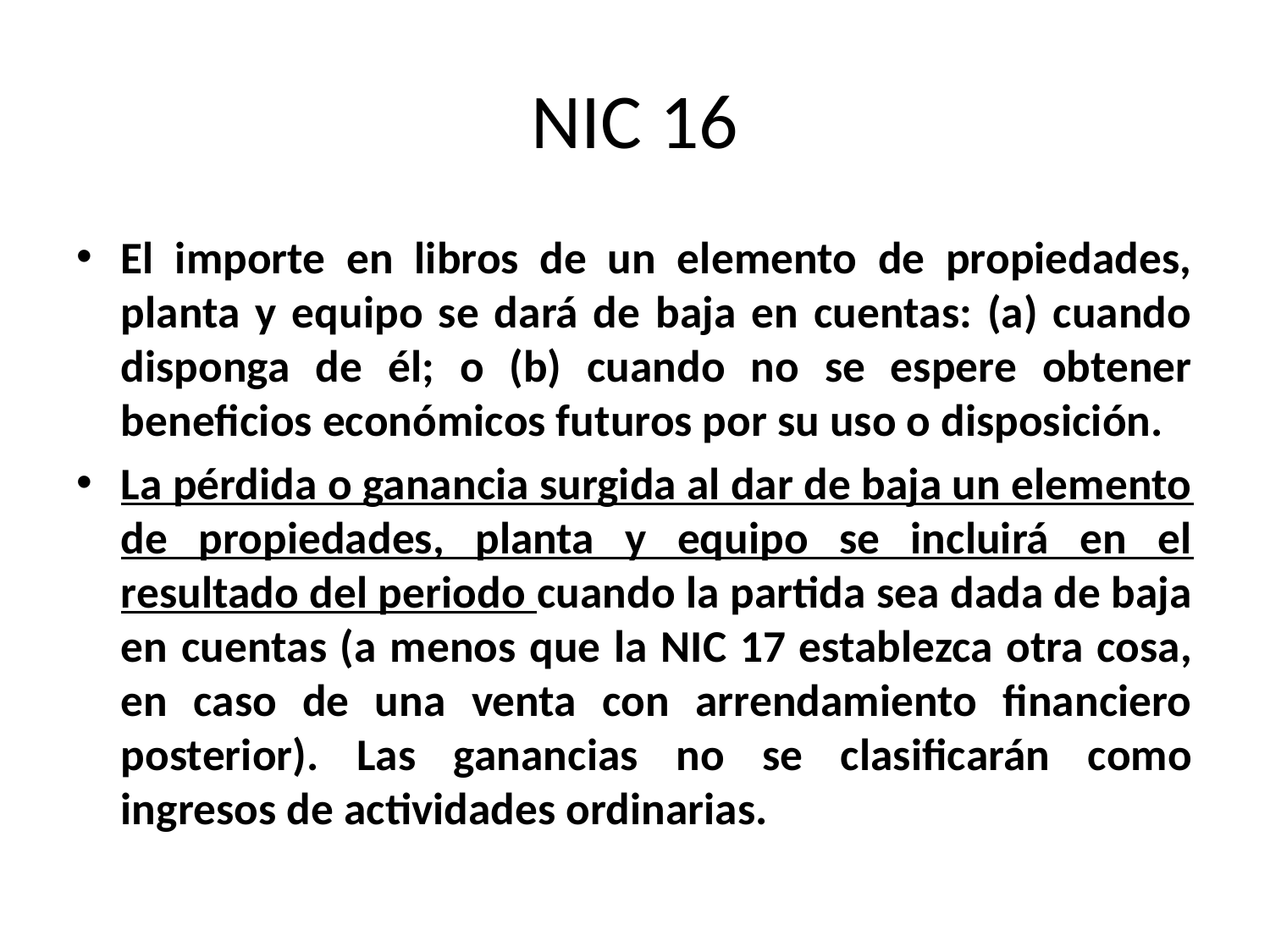

# NIC 16
El importe en libros de un elemento de propiedades, planta y equipo se dará de baja en cuentas: (a) cuando disponga de él; o (b) cuando no se espere obtener beneficios económicos futuros por su uso o disposición.
La pérdida o ganancia surgida al dar de baja un elemento de propiedades, planta y equipo se incluirá en el resultado del periodo cuando la partida sea dada de baja en cuentas (a menos que la NIC 17 establezca otra cosa, en caso de una venta con arrendamiento financiero posterior). Las ganancias no se clasificarán como ingresos de actividades ordinarias.